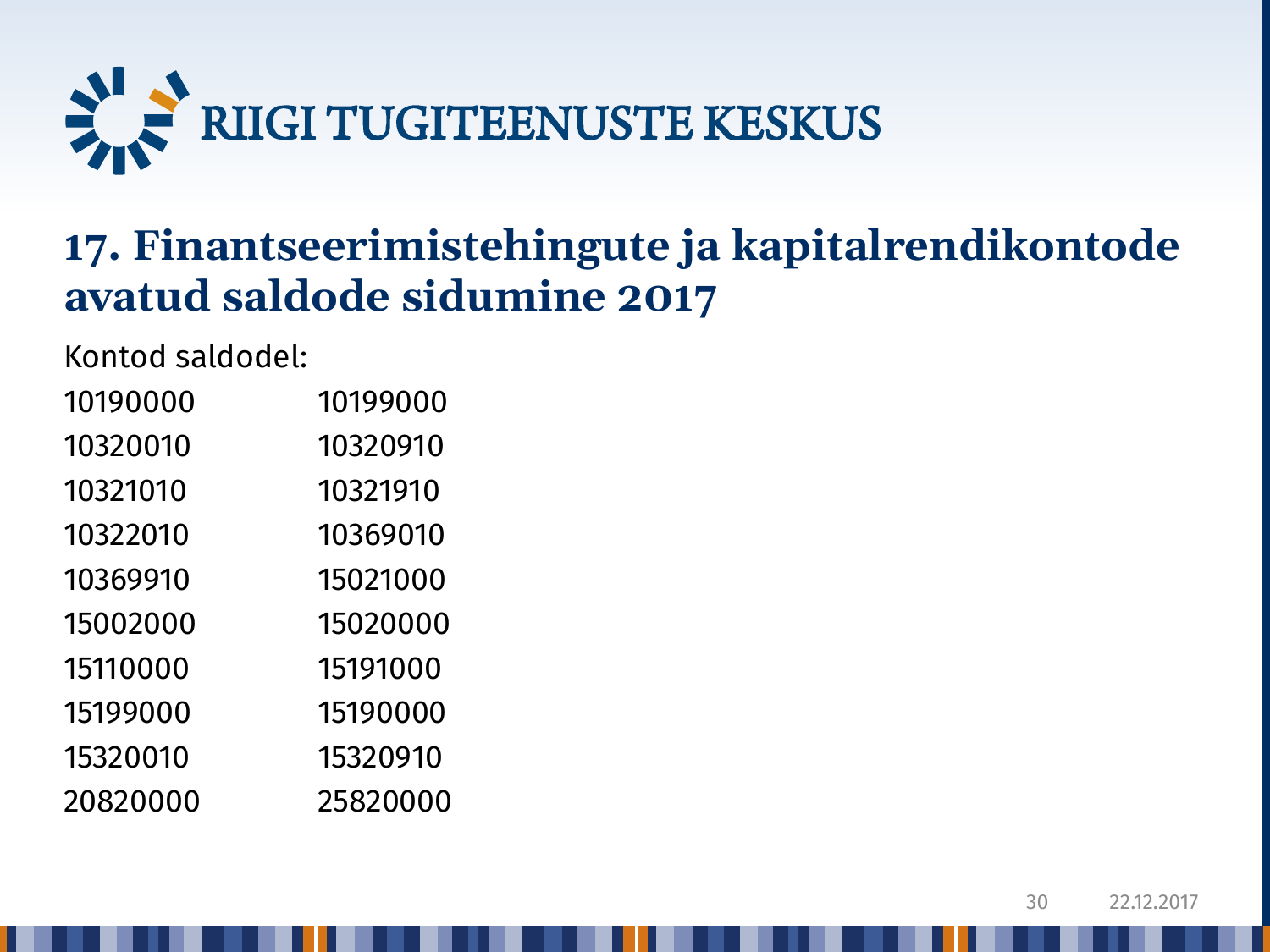

# 17. Finantseerimistehingute ja kapitalrendikontode avatud saldode sidumine 2017
Kontod saldodel:
10190000 	10199000
10320010 	10320910
10321010 	10321910
10322010 	10369010
10369910 	15021000
15002000 	15020000
15110000 	15191000
15199000 	15190000
15320010 	15320910
20820000 	25820000
30
22.12.2017